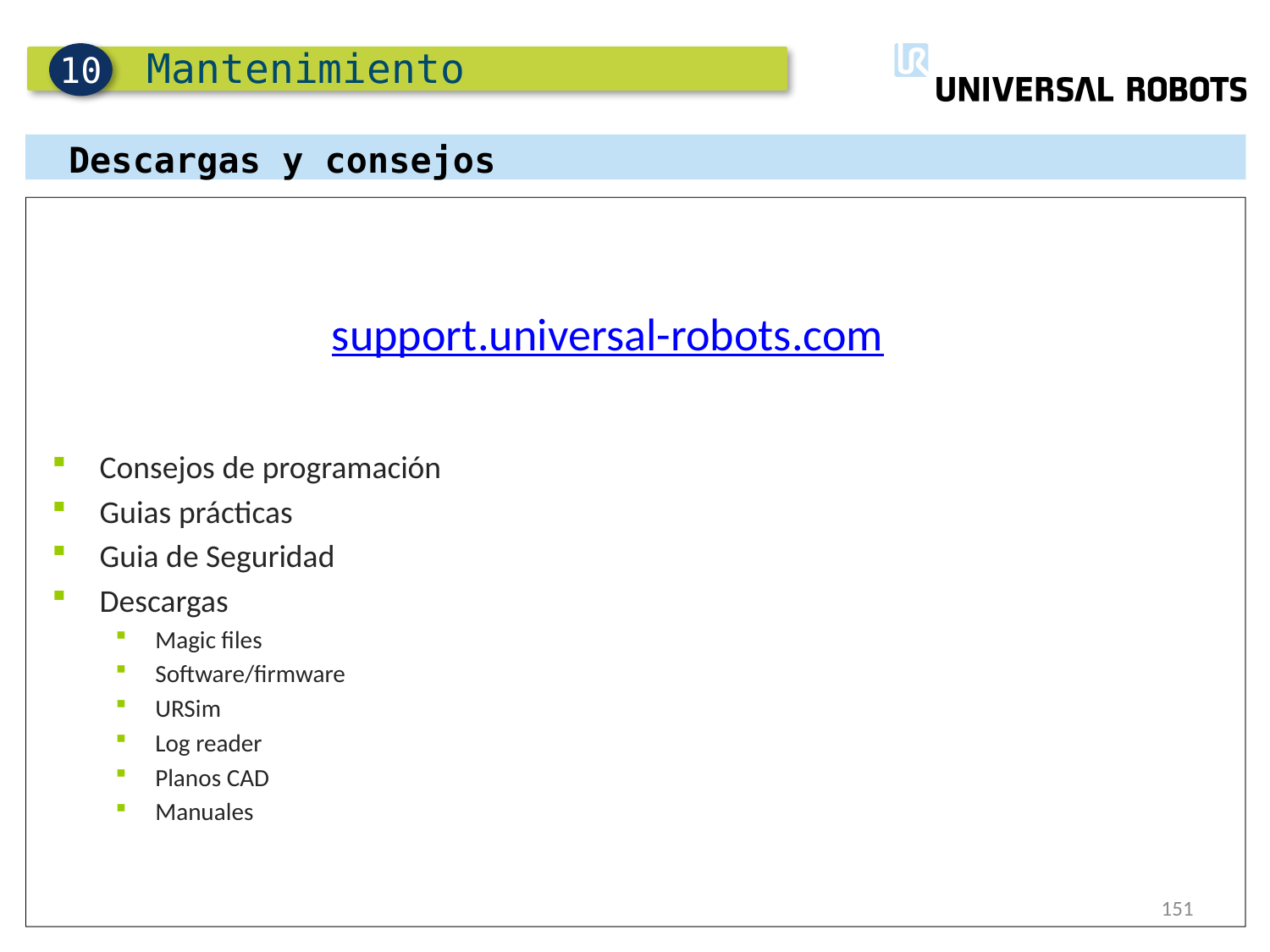

Mantenimiento

10
Descargas y consejos

Consejos de programación
Guias prácticas
Guia de Seguridad
Descargas
Magic files
Software/firmware
URSim
Log reader
Planos CAD
Manuales

support.universal-robots.com
151